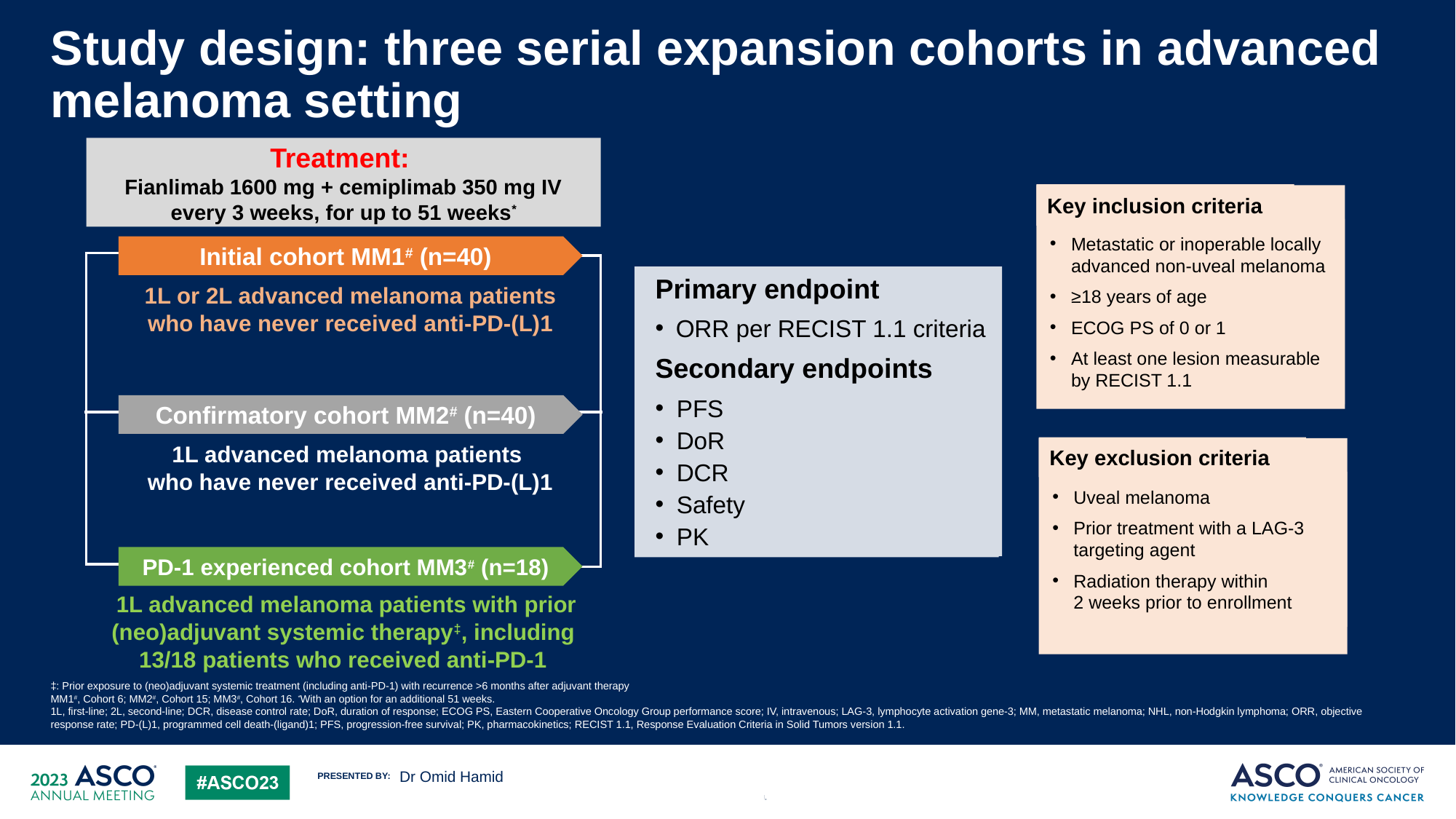

Study design: three serial expansion cohorts in advanced melanoma setting
Treatment:
Fianlimab 1600 mg + cemiplimab 350 mg IV every 3 weeks, for up to 51 weeks*
Key inclusion criteria

Metastatic or inoperable locally advanced non-uveal melanoma
≥18 years of age
ECOG PS of 0 or 1
At least one lesion measurable by RECIST 1.1
3
Initial cohort MM1# (n=40)
1L or 2L advanced melanoma patients who have never received anti-PD-(L)1

Primary endpoint
ORR per RECIST 1.1 criteria
Secondary endpoints
PFS
DoR
DCR
Safety
PK

Primary Endpoint

Confirmatory cohort MM2# (n=40)
1L advanced melanoma patients
who have never received anti-PD-(L)1
Key exclusion criteria

Uveal melanoma
Prior treatment with a LAG-3 targeting agent
Radiation therapy within
2 weeks prior to enrollment
PD-1 experienced cohort MM3# (n=18)
 1L advanced melanoma patients with prior (neo)adjuvant systemic therapy‡, including 13/18 patients who received anti-PD-1
‡: Prior exposure to (neo)adjuvant systemic treatment (including anti-PD-1) with recurrence >6 months after adjuvant therapy
MM1#, Cohort 6; MM2#, Cohort 15; MM3#, Cohort 16. *With an option for an additional 51 weeks.
1L, first-line; 2L, second-line; DCR, disease control rate; DoR, duration of response; ECOG PS, Eastern Cooperative Oncology Group performance score; IV, intravenous; LAG-3, lymphocyte activation gene-3; MM, metastatic melanoma; NHL, non-Hodgkin lymphoma; ORR, objective response rate; PD-(L)1, programmed cell death-(ligand)1; PFS, progression-free survival; PK, pharmacokinetics; RECIST 1.1, Response Evaluation Criteria in Solid Tumors version 1.1.
Dr Omid Hamid